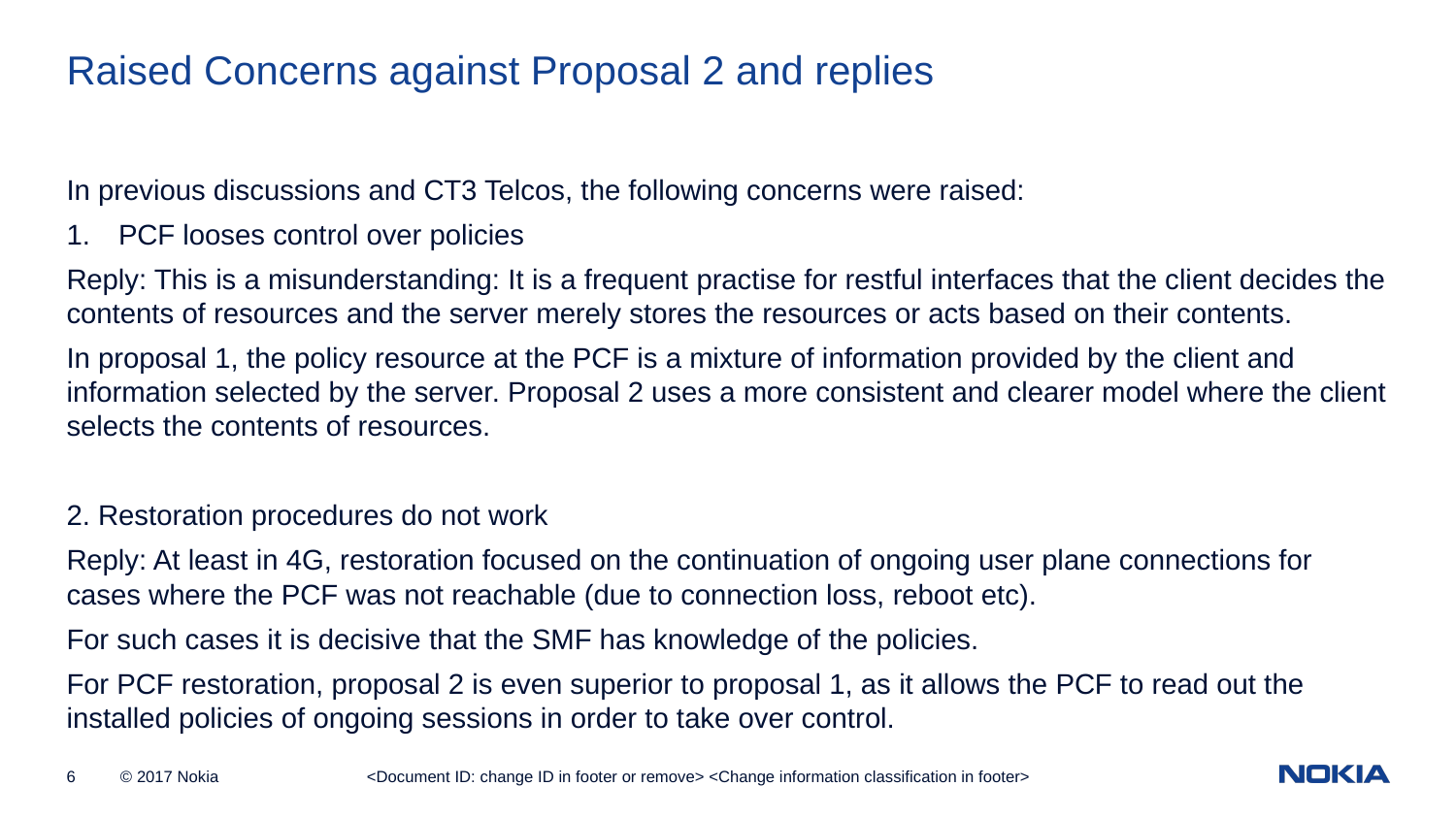

Raised Concerns against Proposal 2 and replies
In previous discussions and CT3 Telcos, the following concerns were raised:
PCF looses control over policies
Reply: This is a misunderstanding: It is a frequent practise for restful interfaces that the client decides the contents of resources and the server merely stores the resources or acts based on their contents.
In proposal 1, the policy resource at the PCF is a mixture of information provided by the client and information selected by the server. Proposal 2 uses a more consistent and clearer model where the client selects the contents of resources.

2. Restoration procedures do not work
Reply: At least in 4G, restoration focused on the continuation of ongoing user plane connections for cases where the PCF was not reachable (due to connection loss, reboot etc).
For such cases it is decisive that the SMF has knowledge of the policies.
For PCF restoration, proposal 2 is even superior to proposal 1, as it allows the PCF to read out the installed policies of ongoing sessions in order to take over control.

<Document ID: change ID in footer or remove> <Change information classification in footer>